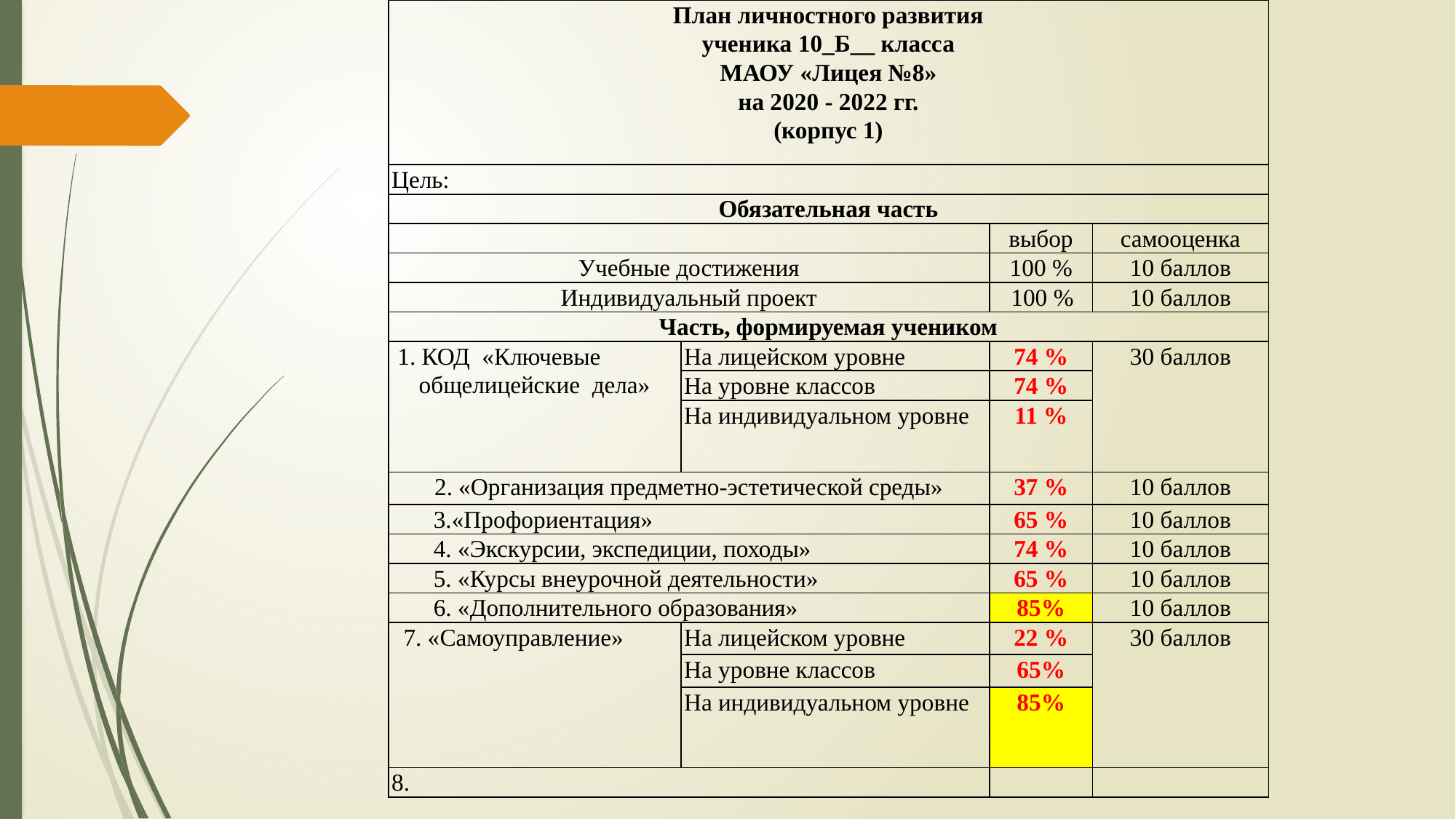

| План личностного развития ученика 10\_Б\_\_ класса МАОУ «Лицея №8» на 2020 - 2022 гг. (корпус 1) |  |  |  |
| --- | --- | --- | --- |
| Цель: |  |  |  |
| Обязательная часть |  |  |  |
|  |  | выбор | самооценка |
| Учебные достижения |  | 100 % | 10 баллов |
| Индивидуальный проект |  | 100 % | 10 баллов |
| Часть, формируемая учеником |  |  |  |
| 1. КОД  «Ключевые общелицейские дела» | На лицейском уровне | 74 % | 30 баллов |
|  | На уровне классов | 74 % |  |
|  | На индивидуальном уровне | 11 % |  |
| 2. «Организация предметно-эстетической среды» |  | 37 % | 10 баллов |
| 3.«Профориентация» |  | 65 % | 10 баллов |
| 4. «Экскурсии, экспедиции, походы» |  | 74 % | 10 баллов |
| 5. «Курсы внеурочной деятельности» |  | 65 % | 10 баллов |
| 6. «Дополнительного образования» |  | 85% | 10 баллов |
| 7. «Самоуправление» | На лицейском уровне | 22 % | 30 баллов |
|  | На уровне классов | 65% |  |
|  | На индивидуальном уровне | 85% |  |
| 8. |  |  |  |